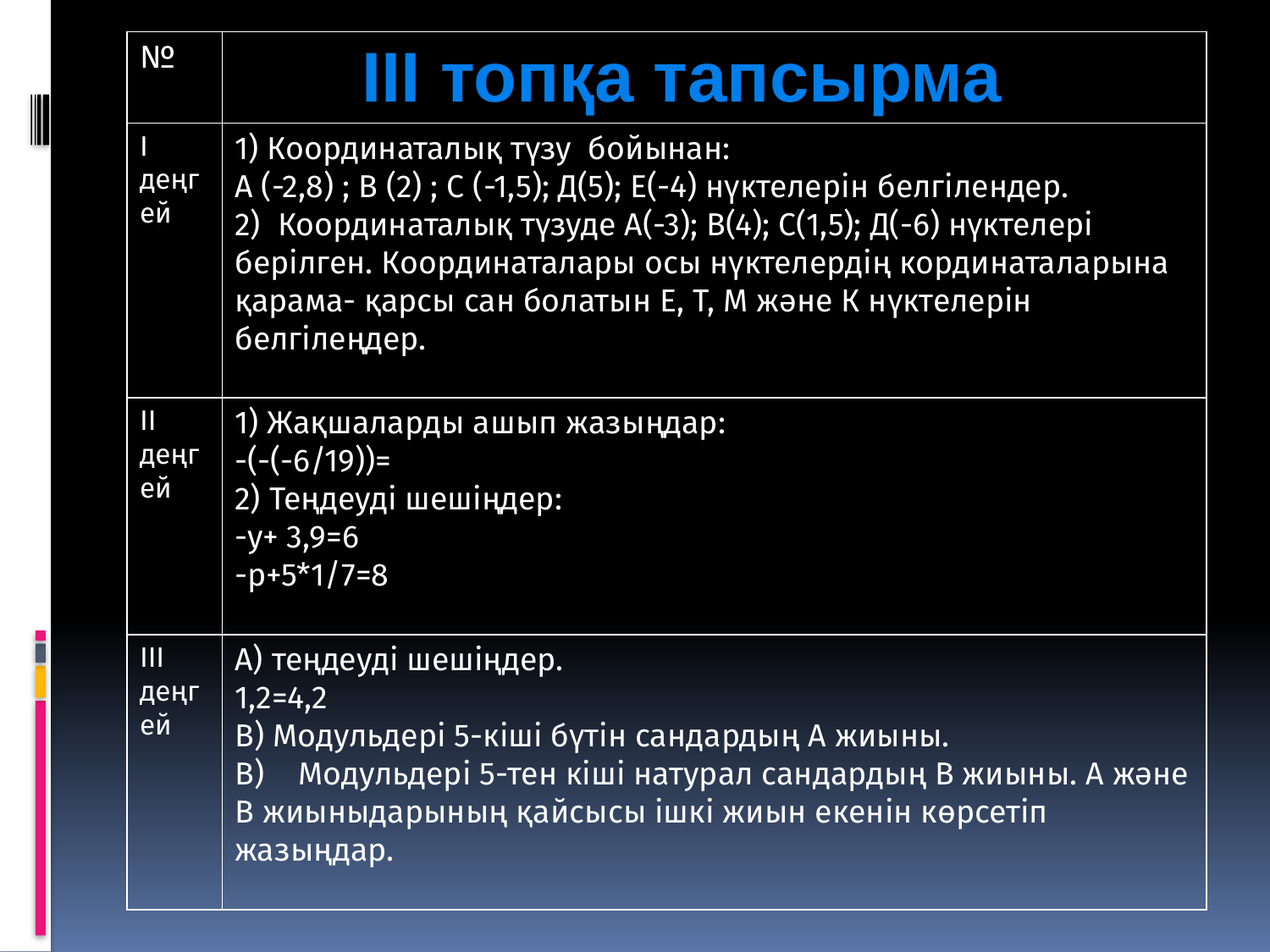

| № | ІІІ топқа тапсырма |
| --- | --- |
| І деңгей | 1) Координаталық түзу бойынан: А (-2,8) ; В (2) ; С (-1,5); Д(5); Е(-4) нүктелерін белгілендер. 2) Координаталық түзуде А(-3); В(4); С(1,5); Д(-6) нүктелері берілген. Координаталары осы нүктелердің кординаталарына қарама- қарсы сан болатын Е, Т, М және К нүктелерін белгілеңдер. |
| ІІ деңгей | 1) Жақшаларды ашып жазыңдар: -(-(-6/19))= 2) Теңдеуді шешіңдер: -у+ 3,9=6 -p+5\*1/7=8 |
| ІІІ деңгей | А) теңдеуді шешіңдер. 1,2=4,2 В) Модульдері 5-кіші бүтін сандардың А жиыны. В) Модульдері 5-тен кіші натурал сандардың В жиыны. А және В жиыныдарының қайсысы ішкі жиын екенін көрсетіп жазыңдар. |